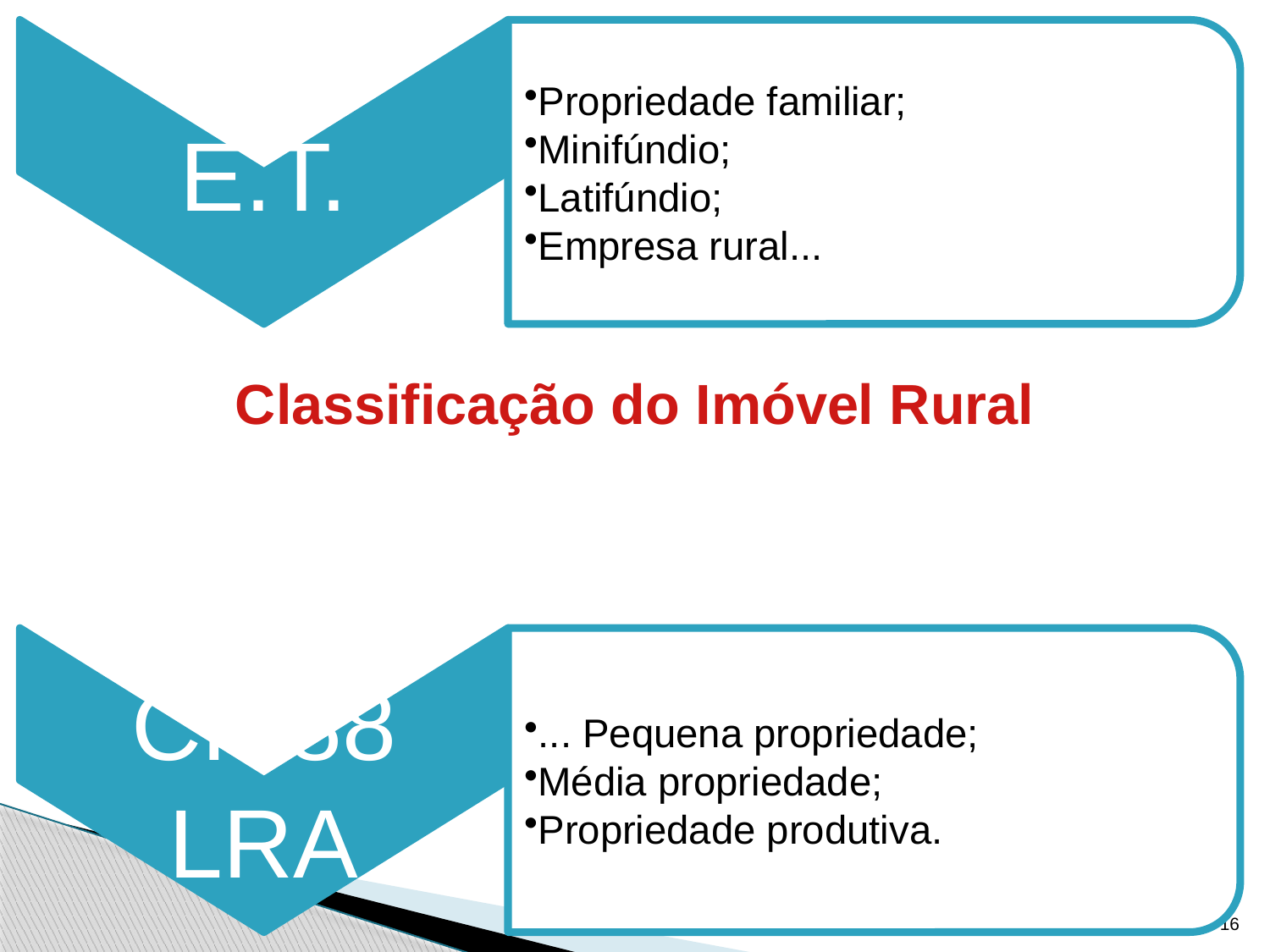

E.T.
Propriedade familiar;
Minifúndio;
CF/88
LRA
... Pequena propriedade;
Latifúndio;
Empresa rural...
Média propriedade;
Propriedade produtiva.
Classificação do Imóvel Rural
16